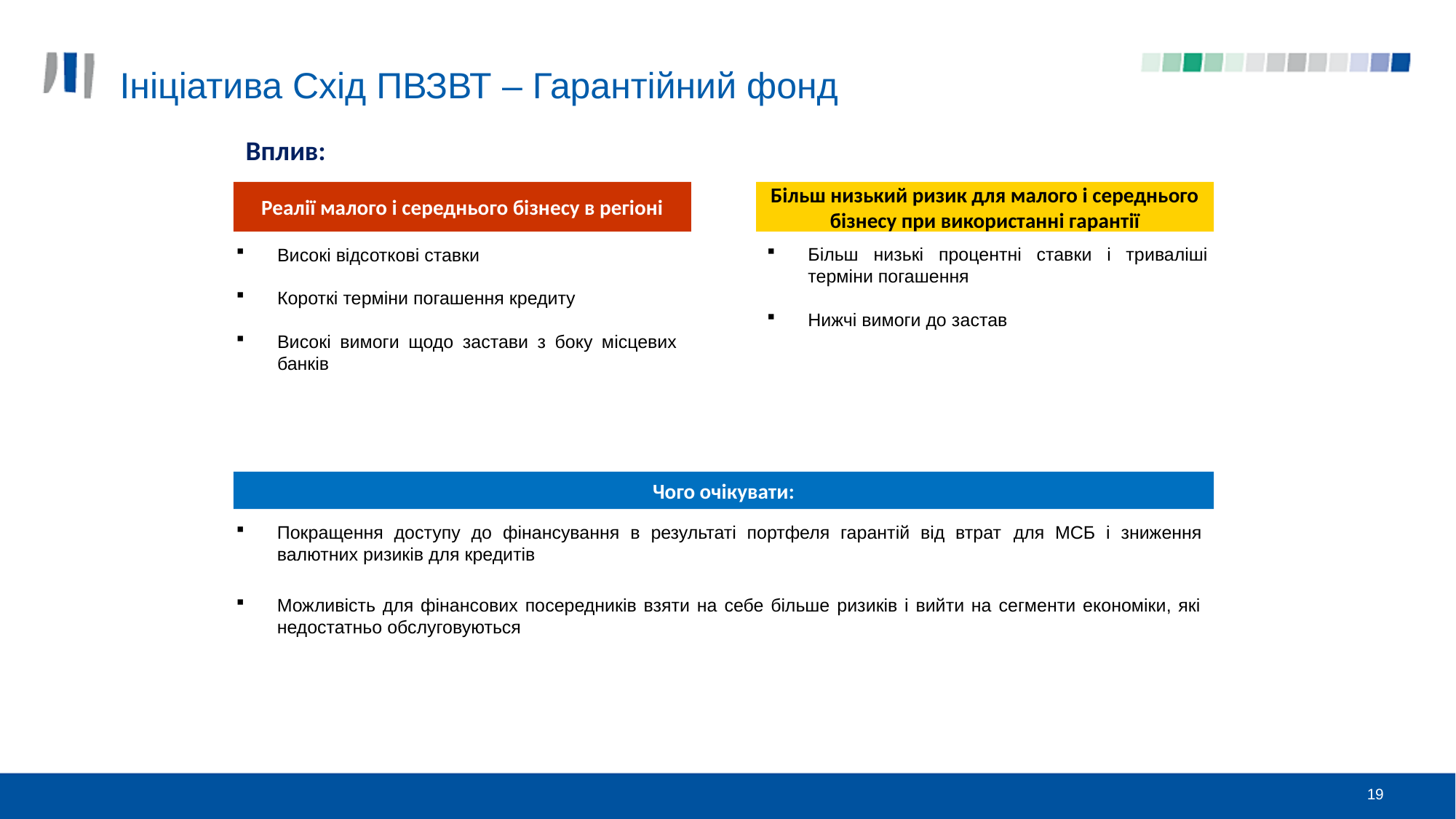

# Ініціатива Схід ПВЗВТ – Гарантійний фонд
Вплив:
Реалії малого і середнього бізнесу в регіоні
Більш низький ризик для малого і середнього бізнесу при використанні гарантії
Більш низькі процентні ставки і триваліші терміни погашення
Нижчі вимоги до застав
Високі відсоткові ставки
Короткі терміни погашення кредиту
Високі вимоги щодо застави з боку місцевих банків
Чого очікувати:
Покращення доступу до фінансування в результаті портфеля гарантій від втрат для МСБ і зниження валютних ризиків для кредитів

Можливість для фінансових посередників взяти на себе більше ризиків і вийти на сегменти економіки, які недостатньо обслуговуються

19